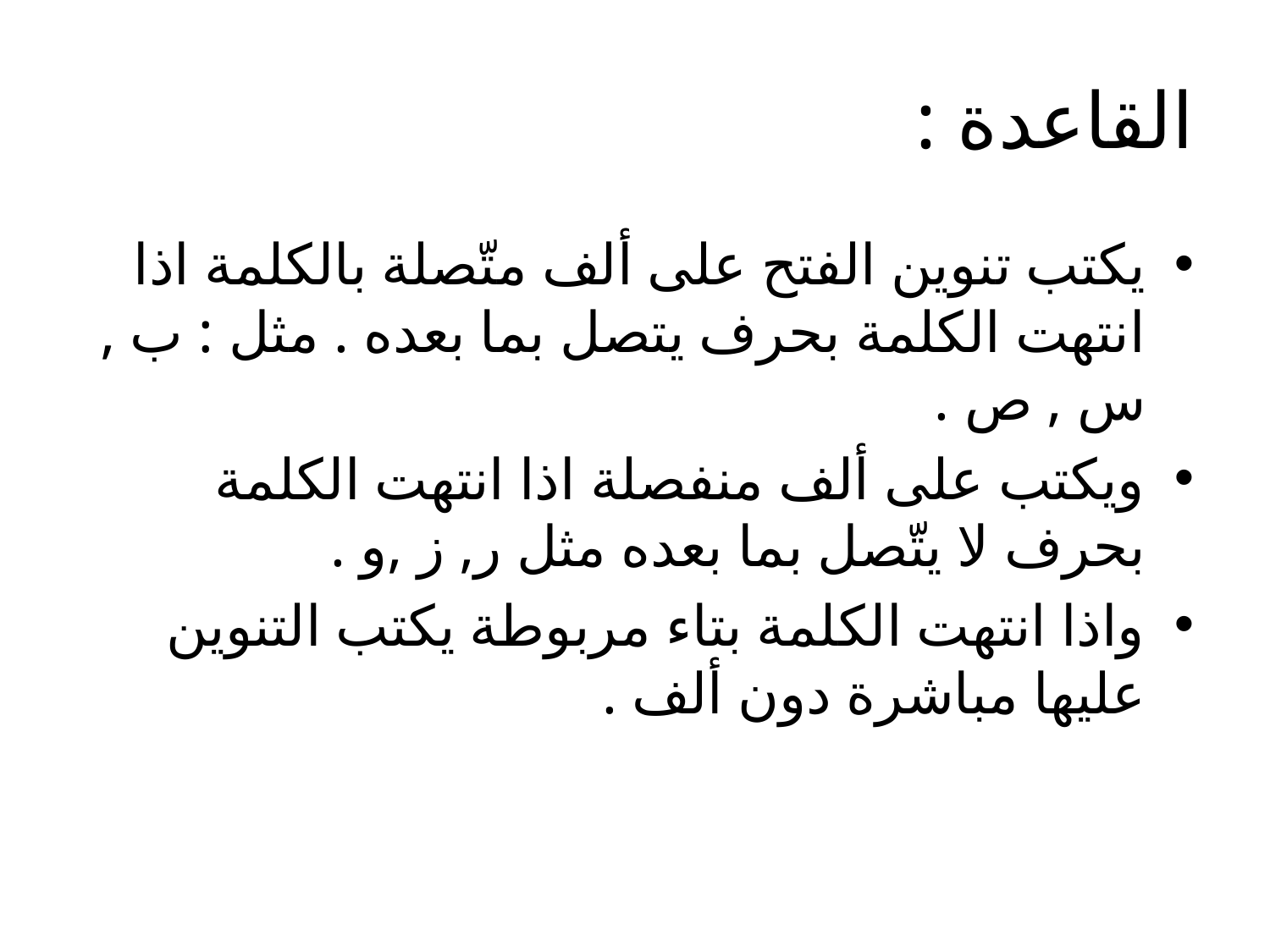

# القاعدة :
يكتب تنوين الفتح على ألف متّصلة بالكلمة اذا انتهت الكلمة بحرف يتصل بما بعده . مثل : ب , س , ص .
ويكتب على ألف منفصلة اذا انتهت الكلمة بحرف لا يتّصل بما بعده مثل ر, ز ,و .
واذا انتهت الكلمة بتاء مربوطة يكتب التنوين عليها مباشرة دون ألف .